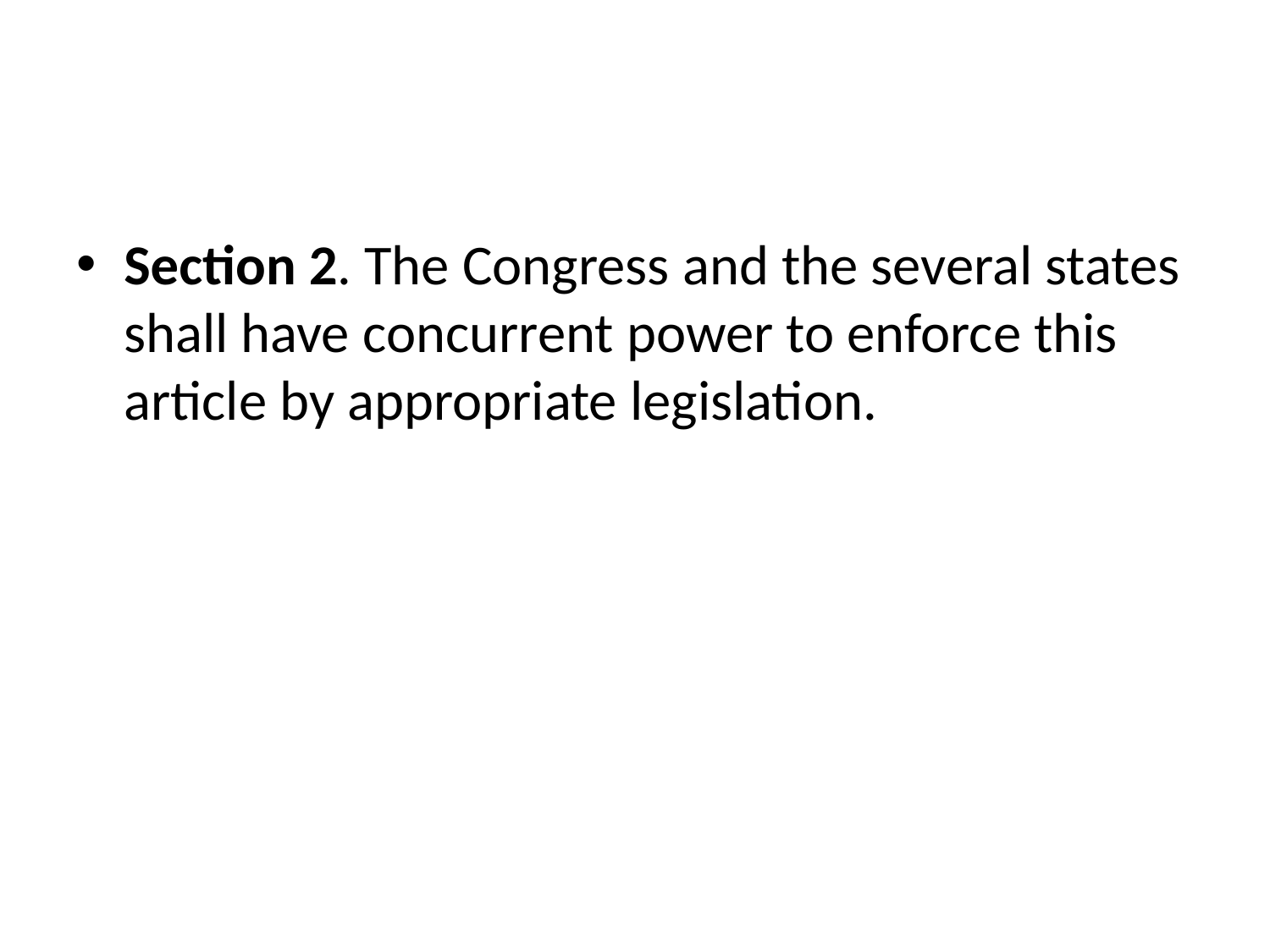

Section 2. The Congress and the several states shall have concurrent power to enforce this article by appropriate legislation.